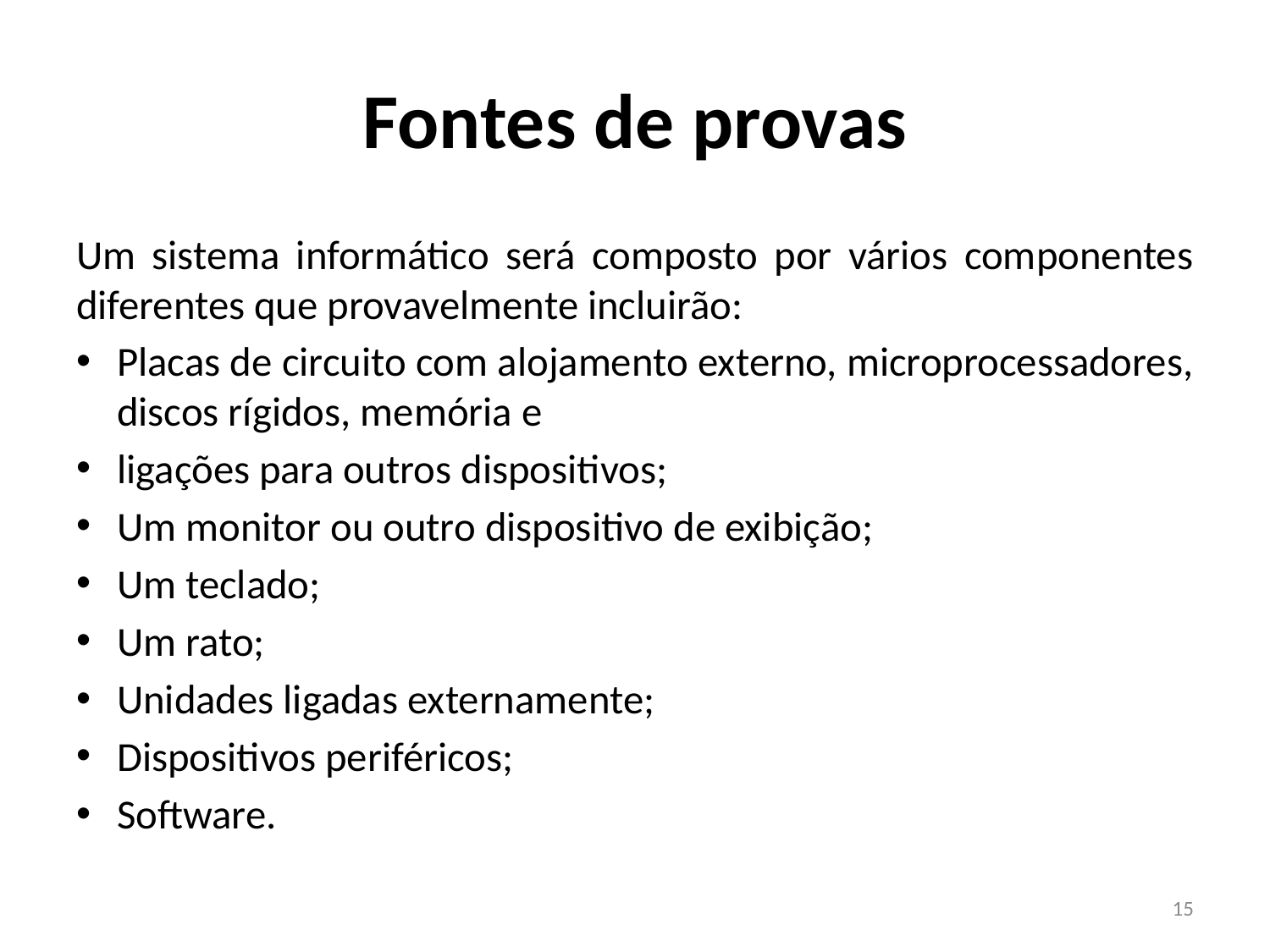

# Fontes de provas
Um sistema informático será composto por vários componentes diferentes que provavelmente incluirão:
Placas de circuito com alojamento externo, microprocessadores, discos rígidos, memória e
ligações para outros dispositivos;
Um monitor ou outro dispositivo de exibição;
Um teclado;
Um rato;
Unidades ligadas externamente;
Dispositivos periféricos;
Software.

15